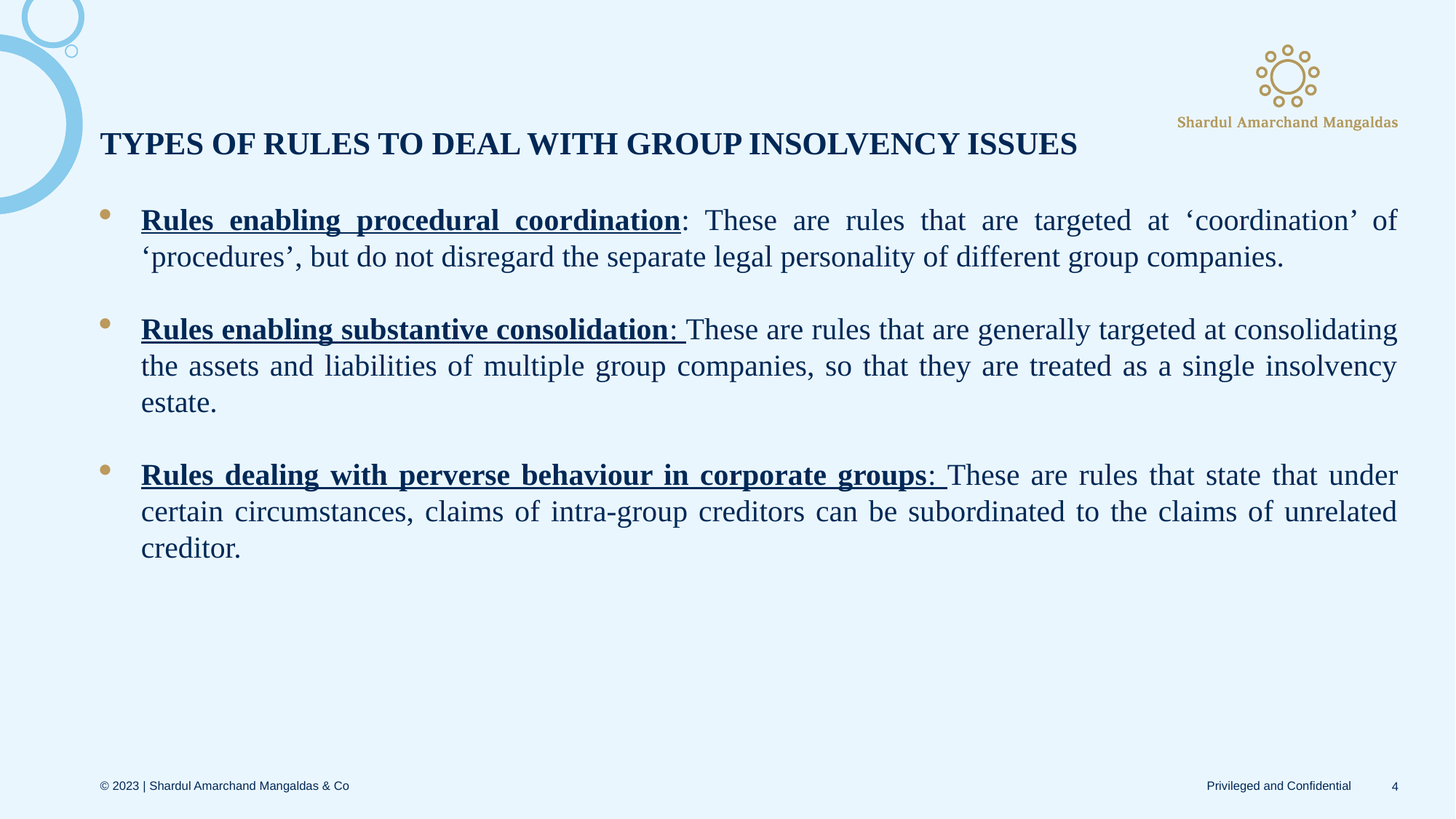

# TYPES OF RULES TO DEAL WITH GROUP INSOLVENCY ISSUES

Rules enabling procedural coordination: These are rules that are targeted at ‘coordination’ of ‘procedures’, but do not disregard the separate legal personality of different group companies.

Rules enabling substantive consolidation: These are rules that are generally targeted at consolidating the assets and liabilities of multiple group companies, so that they are treated as a single insolvency estate.

Rules dealing with perverse behaviour in corporate groups: These are rules that state that under certain circumstances, claims of intra-group creditors can be subordinated to the claims of unrelated creditor.

4